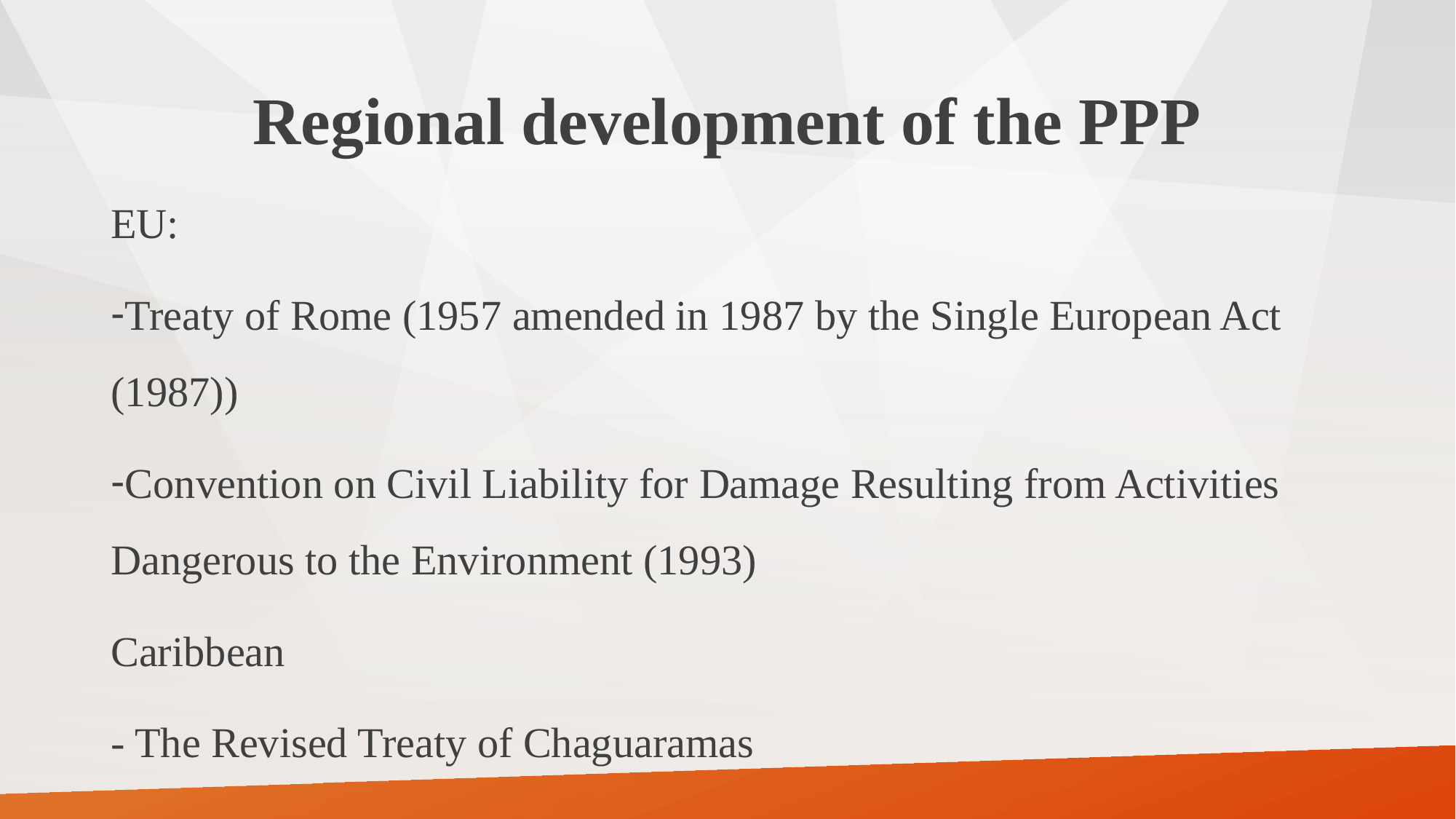

# Regional development of the PPP
EU:
Treaty of Rome (1957 amended in 1987 by the Single European Act (1987))
Convention on Civil Liability for Damage Resulting from Activities Dangerous to the Environment (1993)
Caribbean
- The Revised Treaty of Chaguaramas